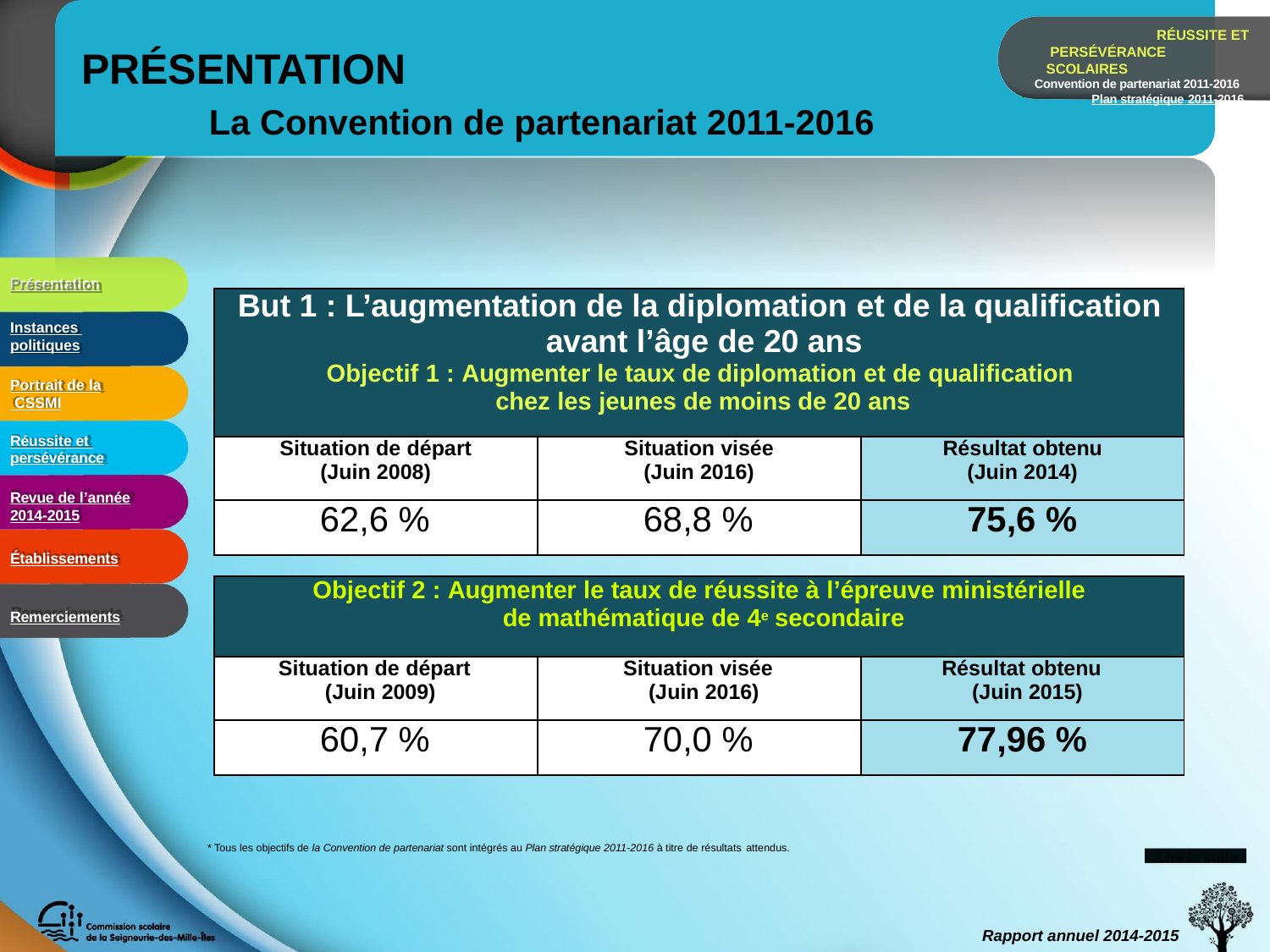

RÉUSSITE ET  PERSÉVÉRANCE SCOLAIRES
Convention de partenariat 2011-2016  Plan stratégique 2011-2016
# PRÉSENTATION
La Convention de partenariat 2011-2016

Présentation

Instances  politiques

Portrait de la  CSSMI

Réussite et  persévérance

Revue de l’année
2014-2015

Établissements

Remerciements
| But 1 : L’augmentation de la diplomation et de la qualification avant l’âge de 20 ans Objectif 1 : Augmenter le taux de diplomation et de qualification chez les jeunes de moins de 20 ans |  |  |
| --- | --- | --- |
| Situation de départ (Juin 2008) | Situation visée (Juin 2016) | Résultat obtenu (Juin 2014) |
| 62,6 % | 68,8 % | 75,6 % |

| Objectif 2 : Augmenter le taux de réussite à l’épreuve ministérielle de mathématique de 4e secondaire |  |  |
| --- | --- | --- |
| Situation de départ (Juin 2009) | Situation visée (Juin 2016) | Résultat obtenu (Juin 2015) |
| 60,7 % | 70,0 % | 77,96 % |

* Tous les objectifs de la Convention de partenariat sont intégrés au Plan stratégique 2011-2016 à titre de résultats attendus.

Lire la suite
Rapport annuel 2014-2015